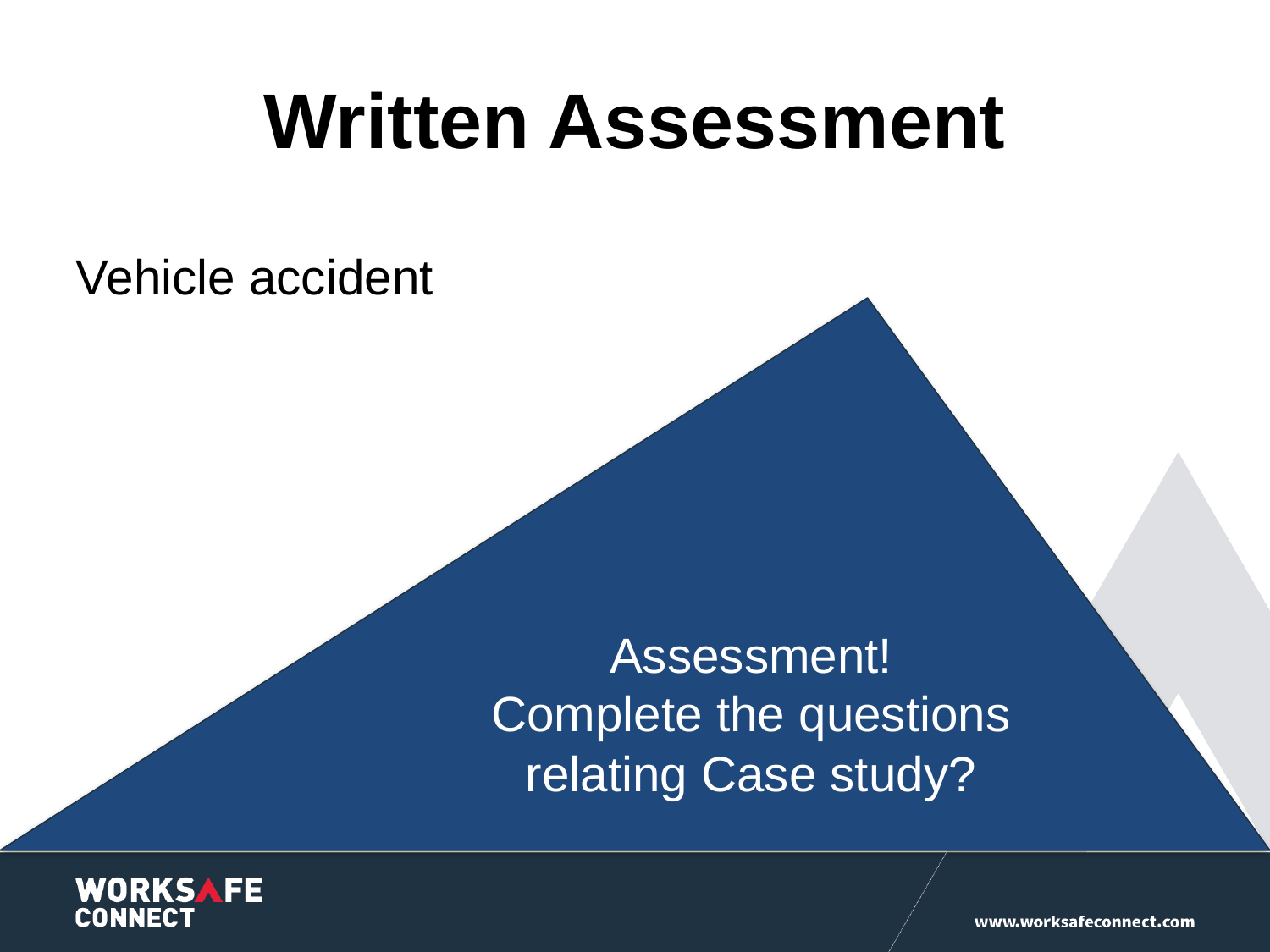

# Written Assessment
Vehicle accident
Assessment!
Complete the questions relating Case study?